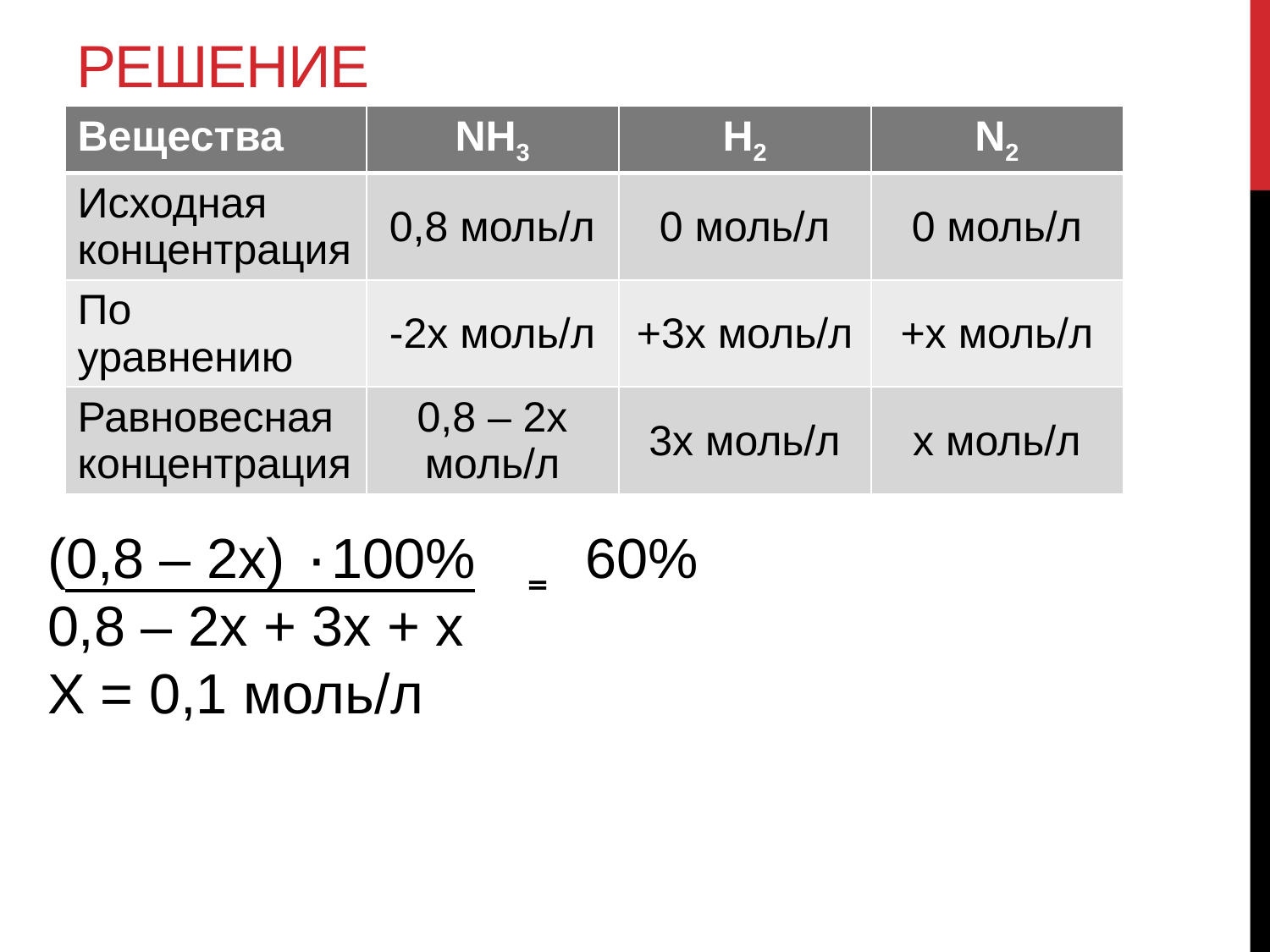

# решение
| Вещества | NН3 | Н2 | N2 |
| --- | --- | --- | --- |
| Исходная концентрация | 0,8 моль/л | 0 моль/л | 0 моль/л |
| По уравнению | -2х моль/л | +3х моль/л | +х моль/л |
| Равновесная концентрация | 0,8 – 2х моль/л | 3х моль/л | х моль/л |
(0,8 – 2х) ٠100%    ̳   60%
0,8 – 2х + 3х + х
Х = 0,1 моль/л